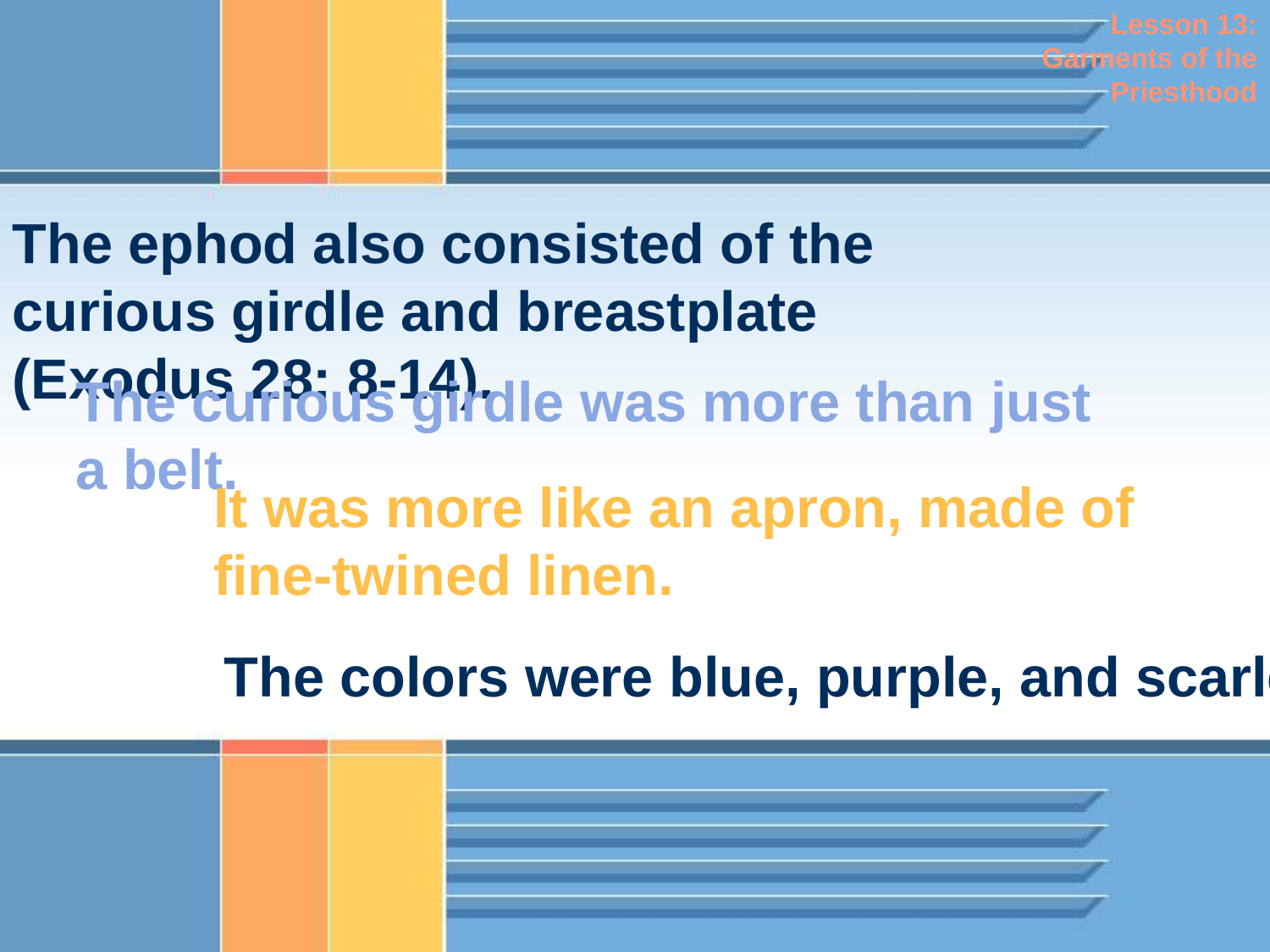

Lesson 13: Garments of the Priesthood
The ephod also consisted of the curious girdle and breastplate (Exodus 28: 8-14).
The curious girdle was more than just a belt.
It was more like an apron, made of fine-twined linen.
The colors were blue, purple, and scarlet.